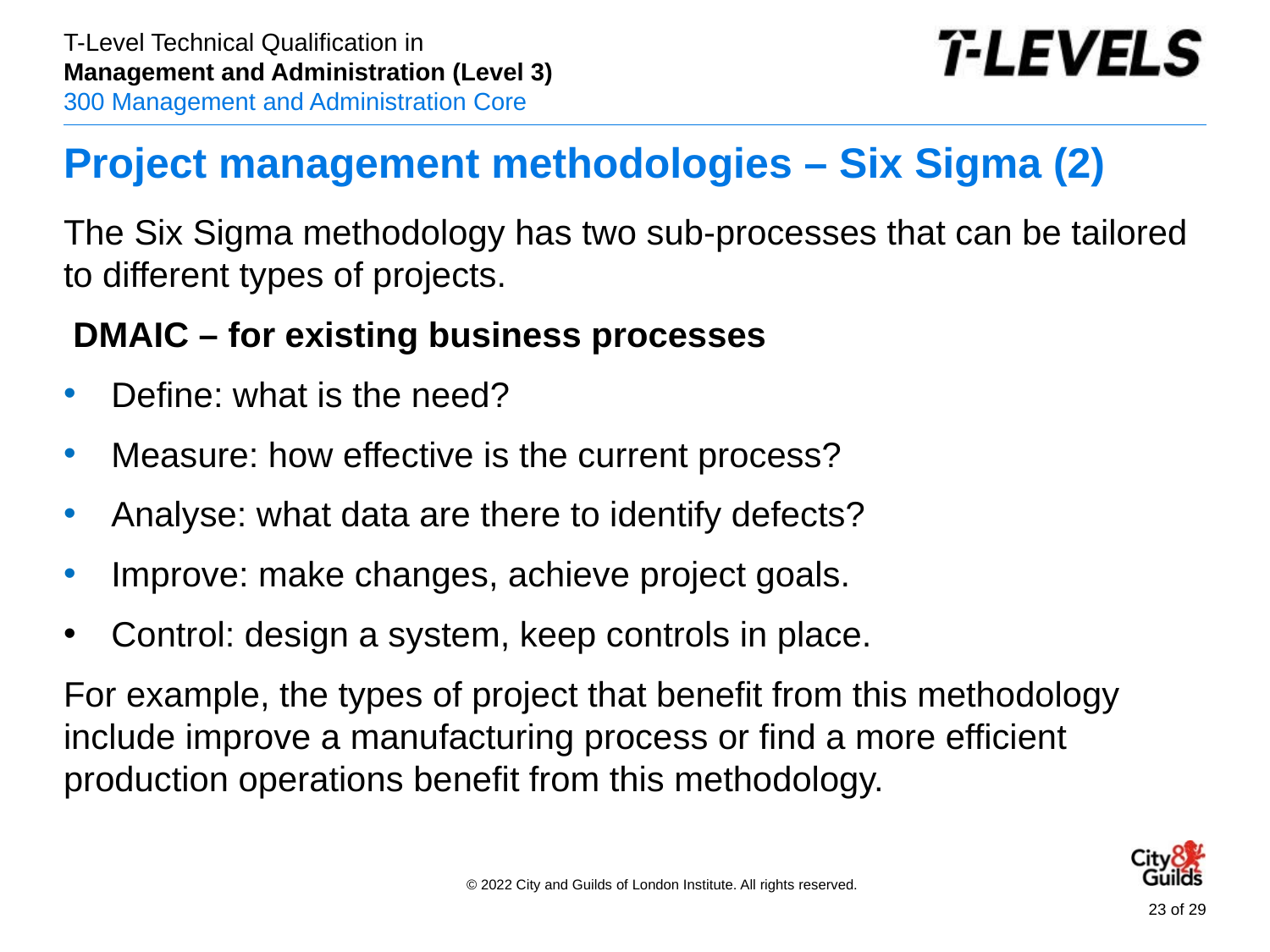

# Project management methodologies – Six Sigma (2)
The Six Sigma methodology has two sub-processes that can be tailored to different types of projects.
 DMAIC – for existing business processes
Define: what is the need?
Measure: how effective is the current process?
Analyse: what data are there to identify defects?
Improve: make changes, achieve project goals.
Control: design a system, keep controls in place.
For example, the types of project that benefit from this methodology include improve a manufacturing process or find a more efficient production operations benefit from this methodology.